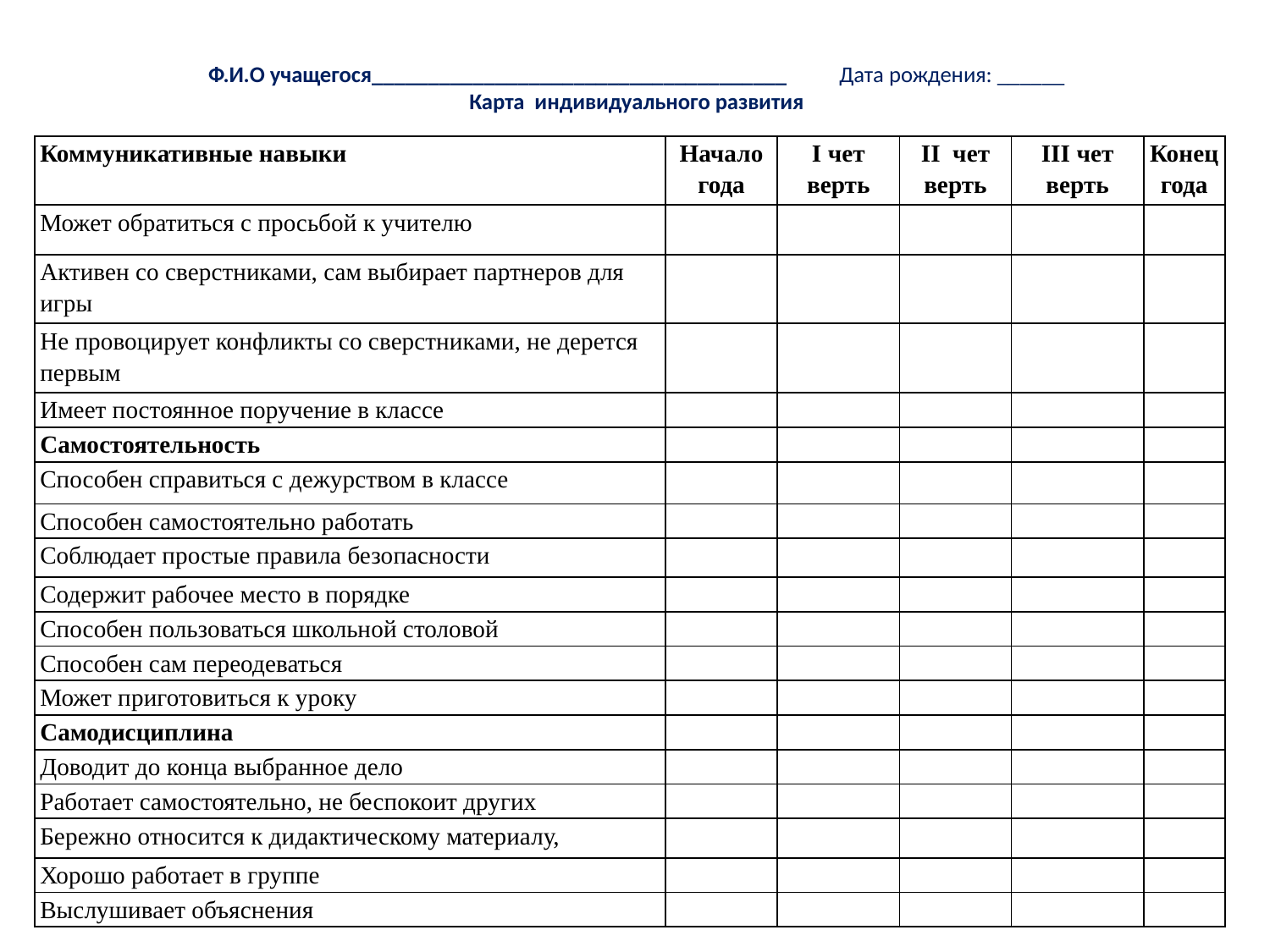

# Ф.И.О учащегося_____________________________________	Дата рождения: ______ Карта  индивидуального развития
| Коммуникативные навыки | Начало года | I чет верть | II чет верть | III чет верть | Конец года |
| --- | --- | --- | --- | --- | --- |
| Может обратиться с просьбой к учителю |  |  |  |  |  |
| Активен со сверстниками, сам выбирает партнеров для игры |  |  |  |  |  |
| Не провоцирует конфликты со сверстниками, не дерется первым |  |  |  |  |  |
| Имеет постоянное поручение в классе |  |  |  |  |  |
| Самостоятельность |  |  |  |  |  |
| Способен справиться с дежурством в классе |  |  |  |  |  |
| Способен самостоятельно работать |  |  |  |  |  |
| Соблюдает простые правила безопасности |  |  |  |  |  |
| Содержит рабочее место в порядке |  |  |  |  |  |
| Способен пользоваться школьной столовой |  |  |  |  |  |
| Способен сам переодеваться |  |  |  |  |  |
| Может приготовиться к уроку |  |  |  |  |  |
| Самодисциплина |  |  |  |  |  |
| Доводит до конца выбранное дело |  |  |  |  |  |
| Работает самостоятельно, не беспокоит других |  |  |  |  |  |
| Бережно относится к дидактическому материалу, |  |  |  |  |  |
| Хорошо работает в группе |  |  |  |  |  |
| Выслушивает объяснения |  |  |  |  |  |